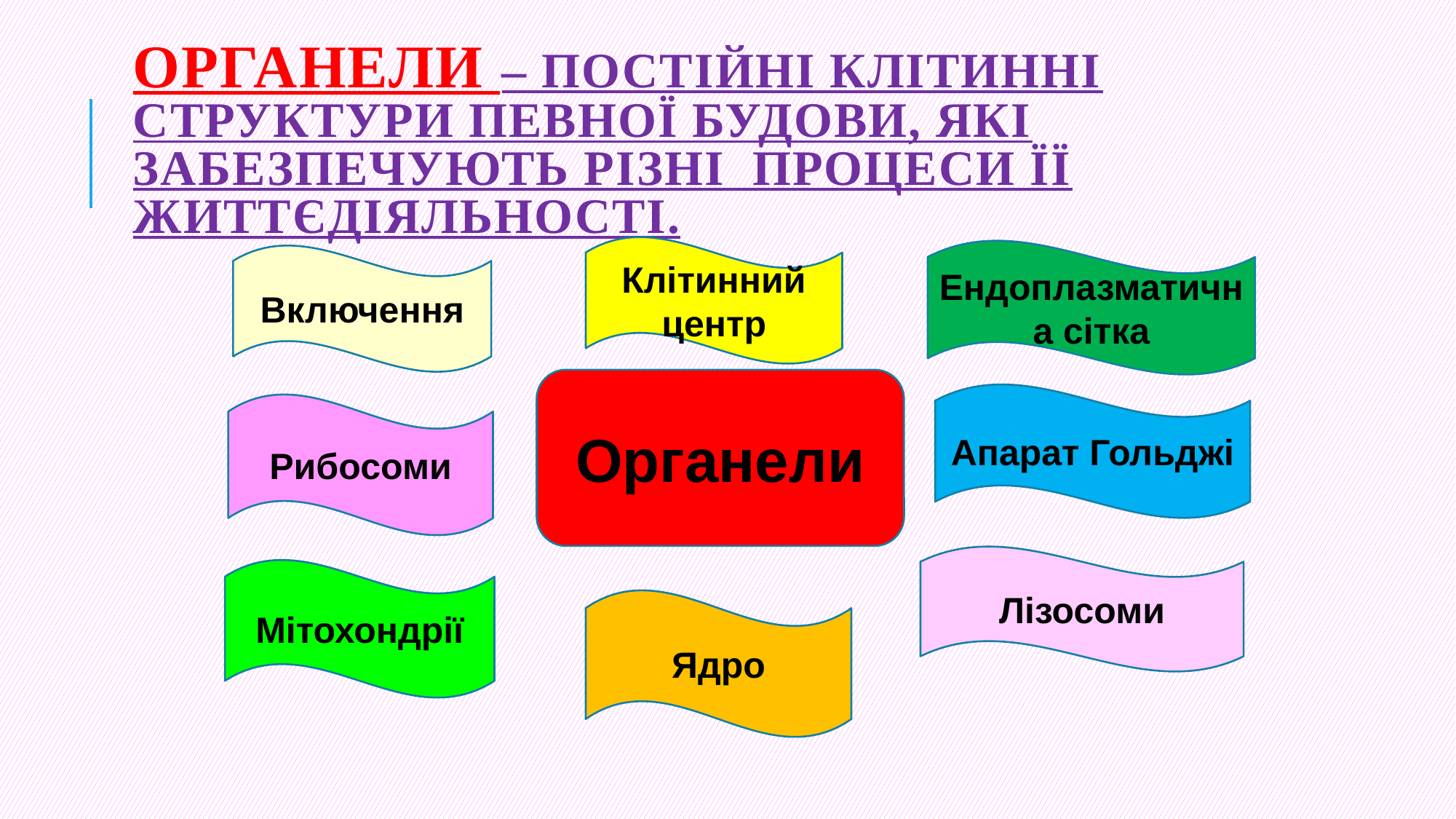

# Органели – постійні клітинні структури певної будови, які забезпечують різні  процеси її життєдіяльності.
Клітинний центр
Ендоплазматична сітка
Включення

Органели
Апарат Гольджі
Рибосоми
Лізосоми
Мітохондрії
Ядро